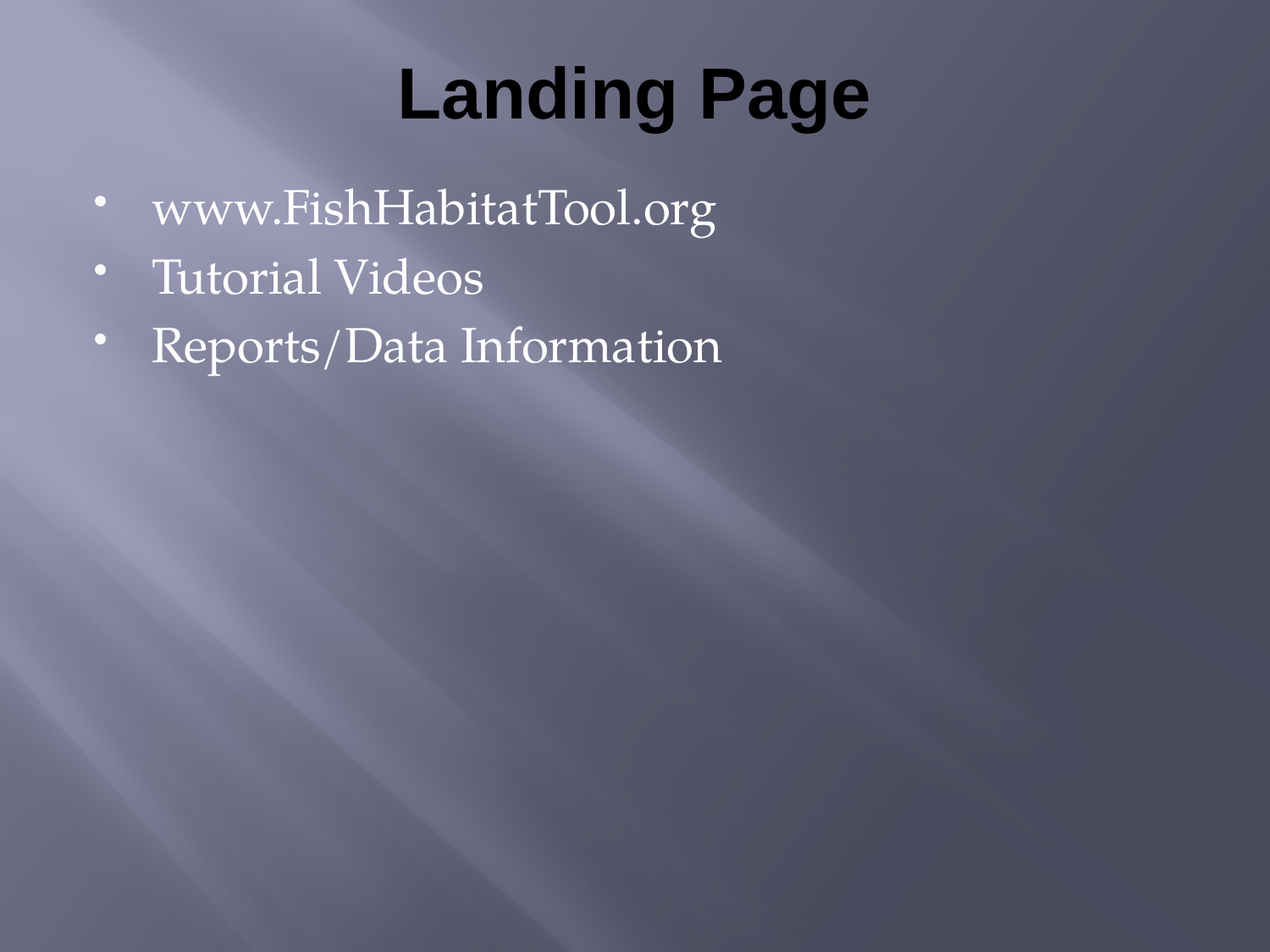

# Landing Page
www.FishHabitatTool.org
Tutorial Videos
Reports/Data Information